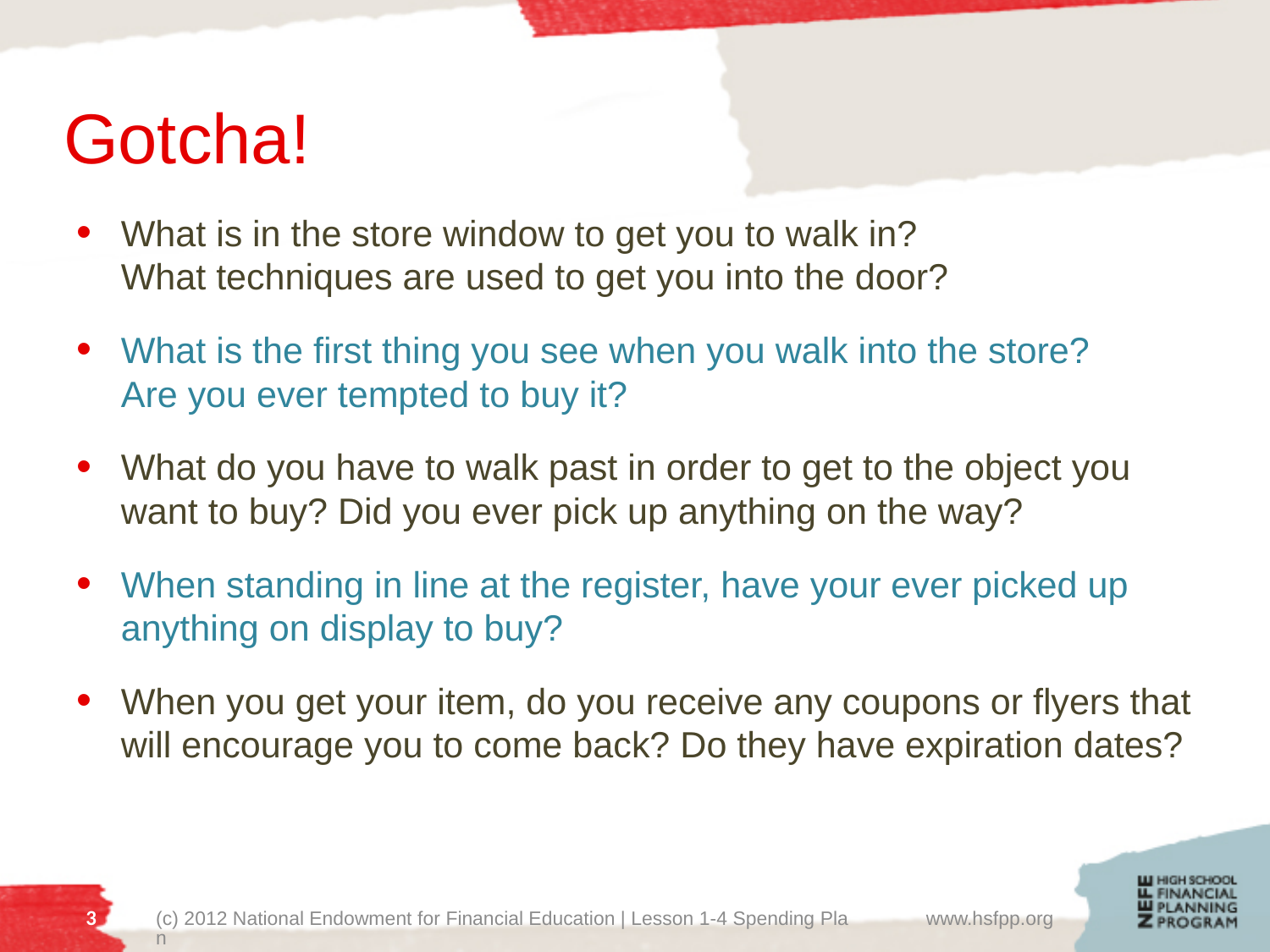

# Gotcha!
What is in the store window to get you to walk in?
What techniques are used to get you into the door?
What is the first thing you see when you walk into the store?
Are you ever tempted to buy it?
What do you have to walk past in order to get to the object you want to buy? Did you ever pick up anything on the way?
When standing in line at the register, have your ever picked up anything on display to buy?
When you get your item, do you receive any coupons or flyers that will encourage you to come back? Do they have expiration dates?
3
(c) 2012 National Endowment for Financial Education | Lesson 1-4 Spending Plan
www.hsfpp.org